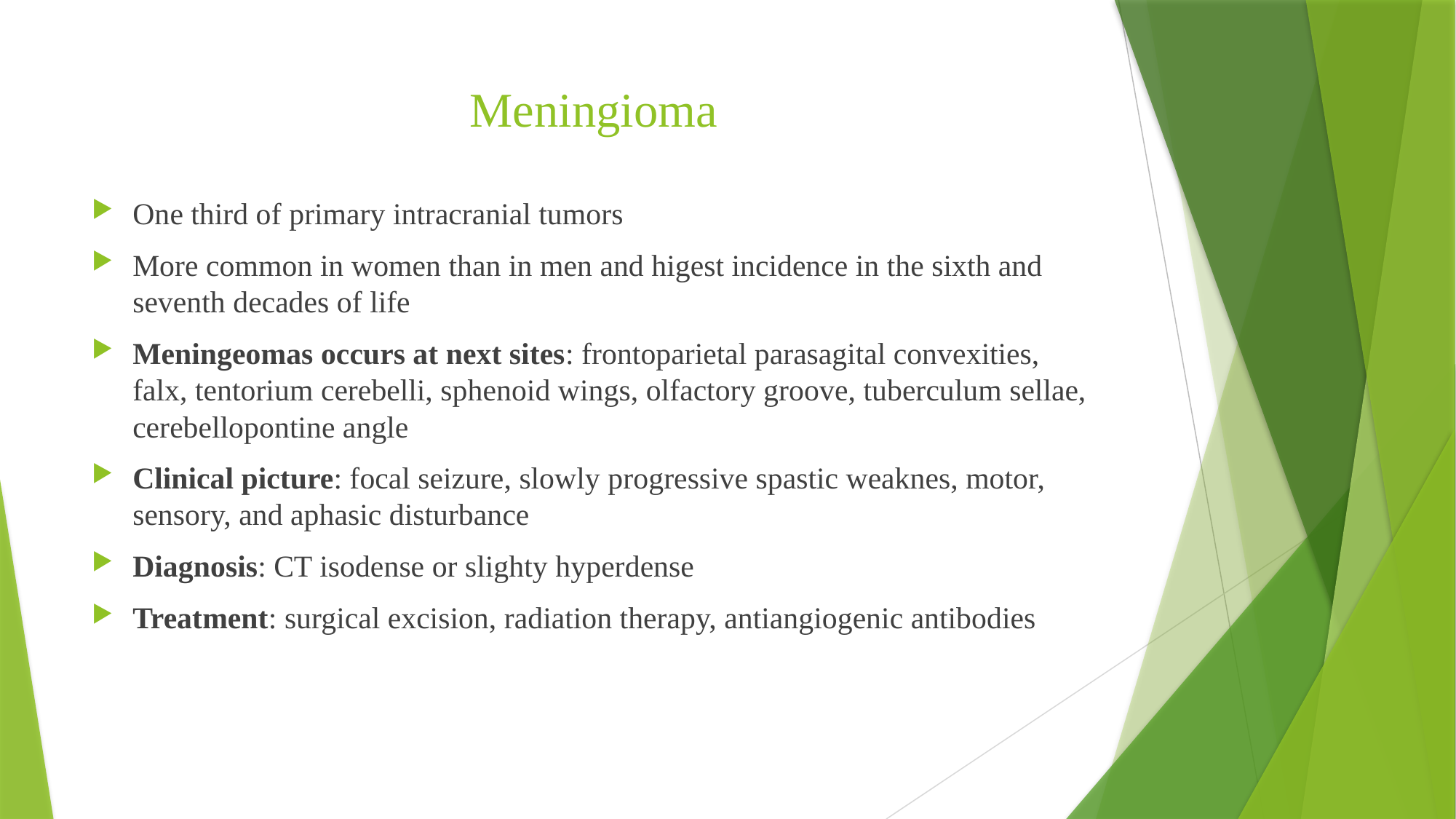

# Meningioma
One third of primary intracranial tumors
More common in women than in men and higest incidence in the sixth and seventh decades of life
Meningeomas occurs at next sites: frontoparietal parasagital convexities, falx, tentorium cerebelli, sphenoid wings, olfactory groove, tuberculum sellae, cerebellopontine angle
Clinical picture: focal seizure, slowly progressive spastic weaknes, motor, sensory, and aphasic disturbance
Diagnosis: CT isodense or slighty hyperdense
Treatment: surgical excision, radiation therapy, antiangiogenic antibodies